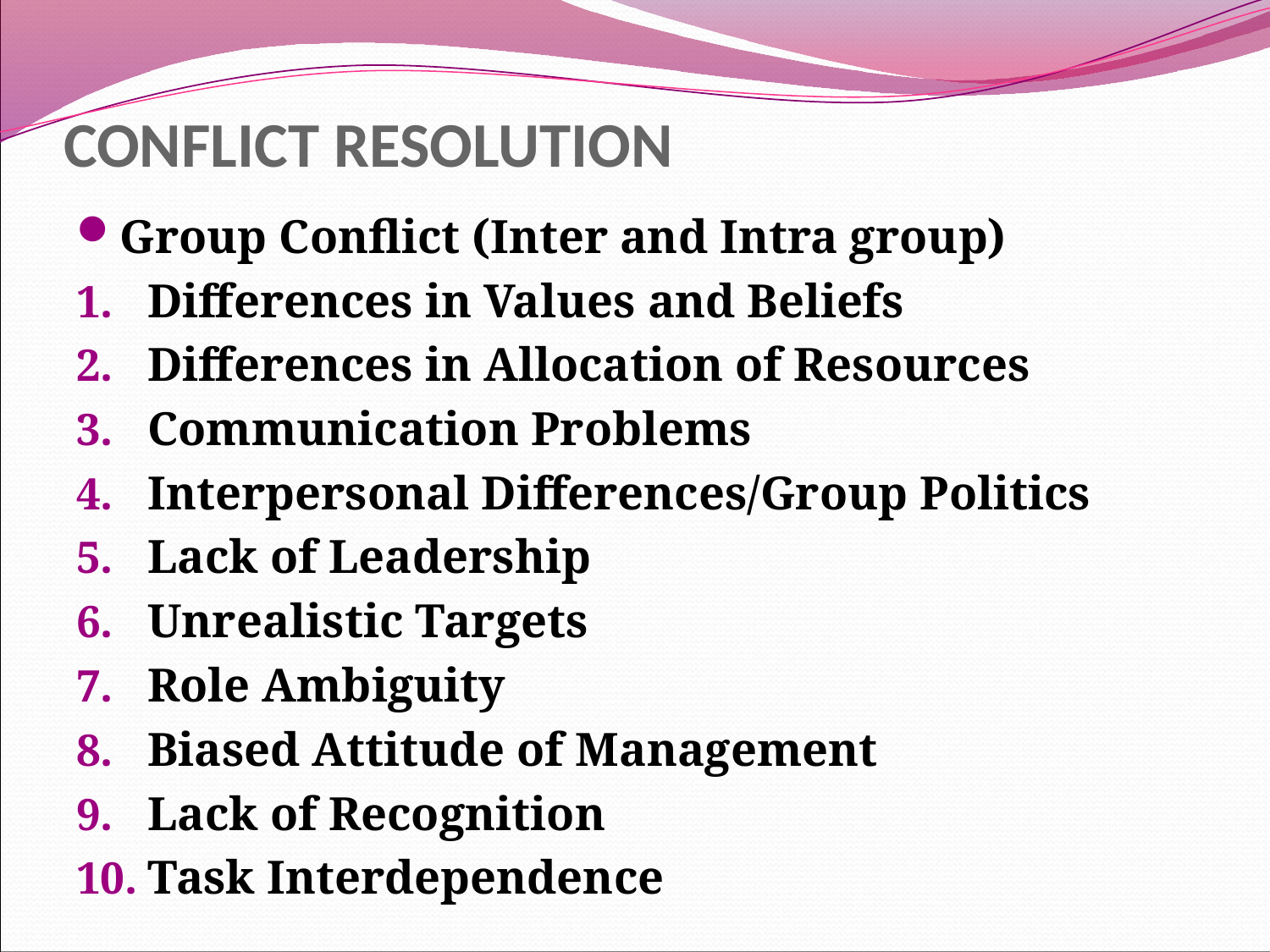

# CONFLICT RESOLUTION
Group Conflict (Inter and Intra group)
Differences in Values and Beliefs
Differences in Allocation of Resources
Communication Problems
Interpersonal Differences/Group Politics
Lack of Leadership
Unrealistic Targets
Role Ambiguity
Biased Attitude of Management
Lack of Recognition
Task Interdependence